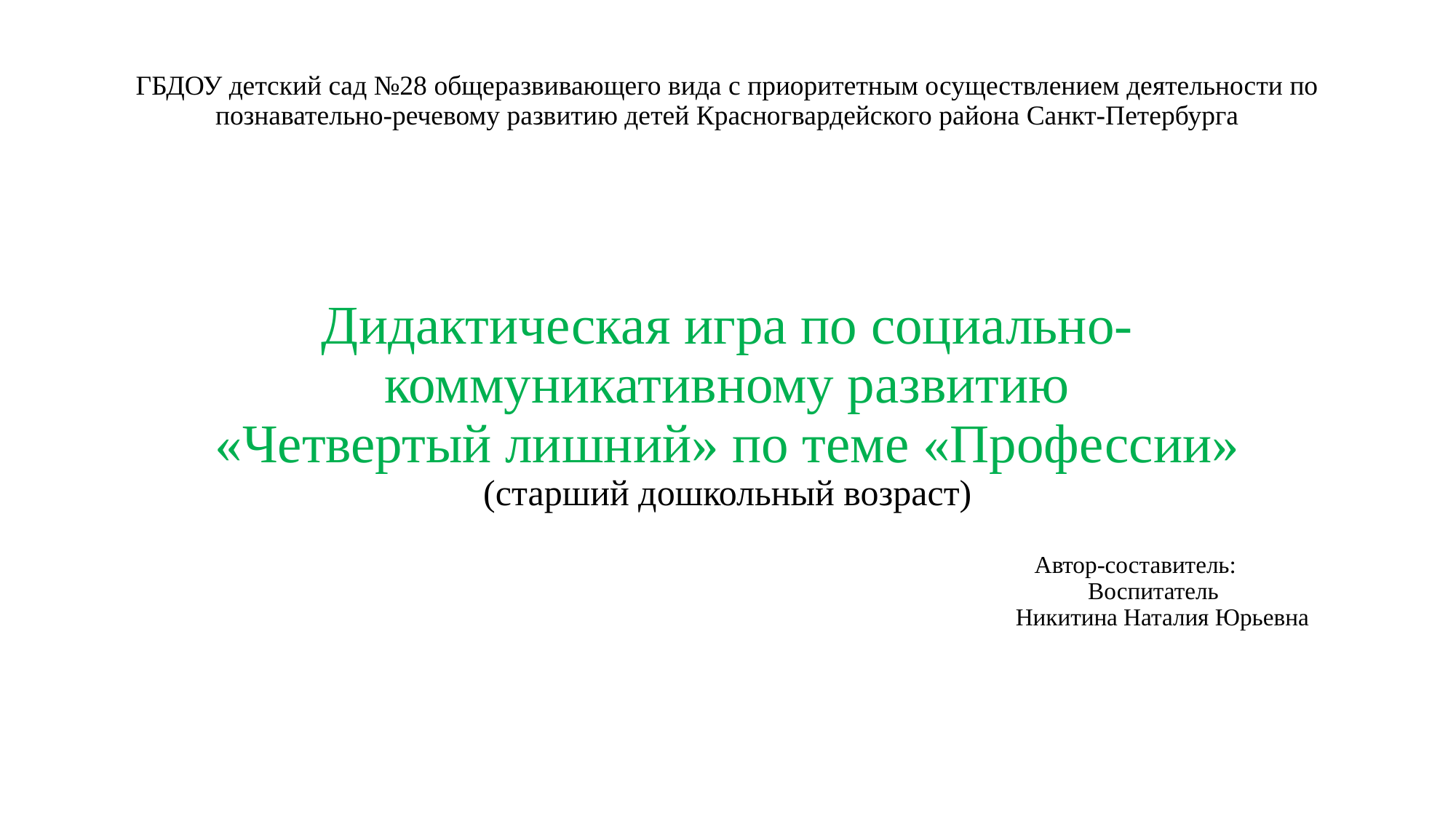

# ГБДОУ детский сад №28 общеразвивающего вида с приоритетным осуществлением деятельности по познавательно-речевому развитию детей Красногвардейского района Санкт-Петербурга Дидактическая игра по социально-коммуникативному развитию «Четвертый лишний» по теме «Профессии» (старший дошкольный возраст) Автор-составитель: Воспитатель Никитина Наталия Юрьевна